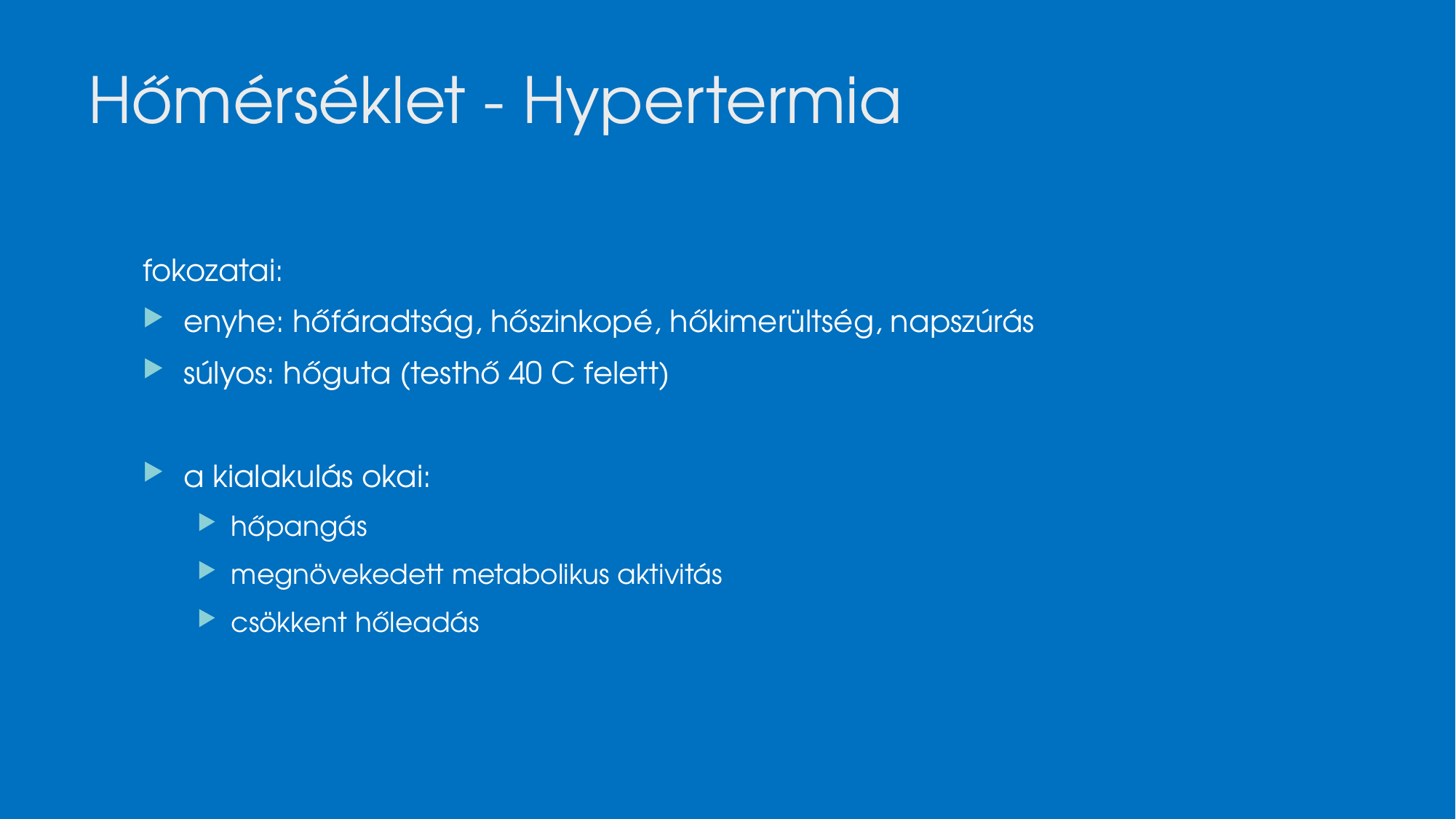

# Hőmérséklet - Hypertermia
fokozatai:
enyhe: hőfáradtság, hőszinkopé, hőkimerültség, napszúrás
súlyos: hőguta (testhő 40 C felett)

a kialakulás okai:
hőpangás
megnövekedett metabolikus aktivitás
csökkent hőleadás